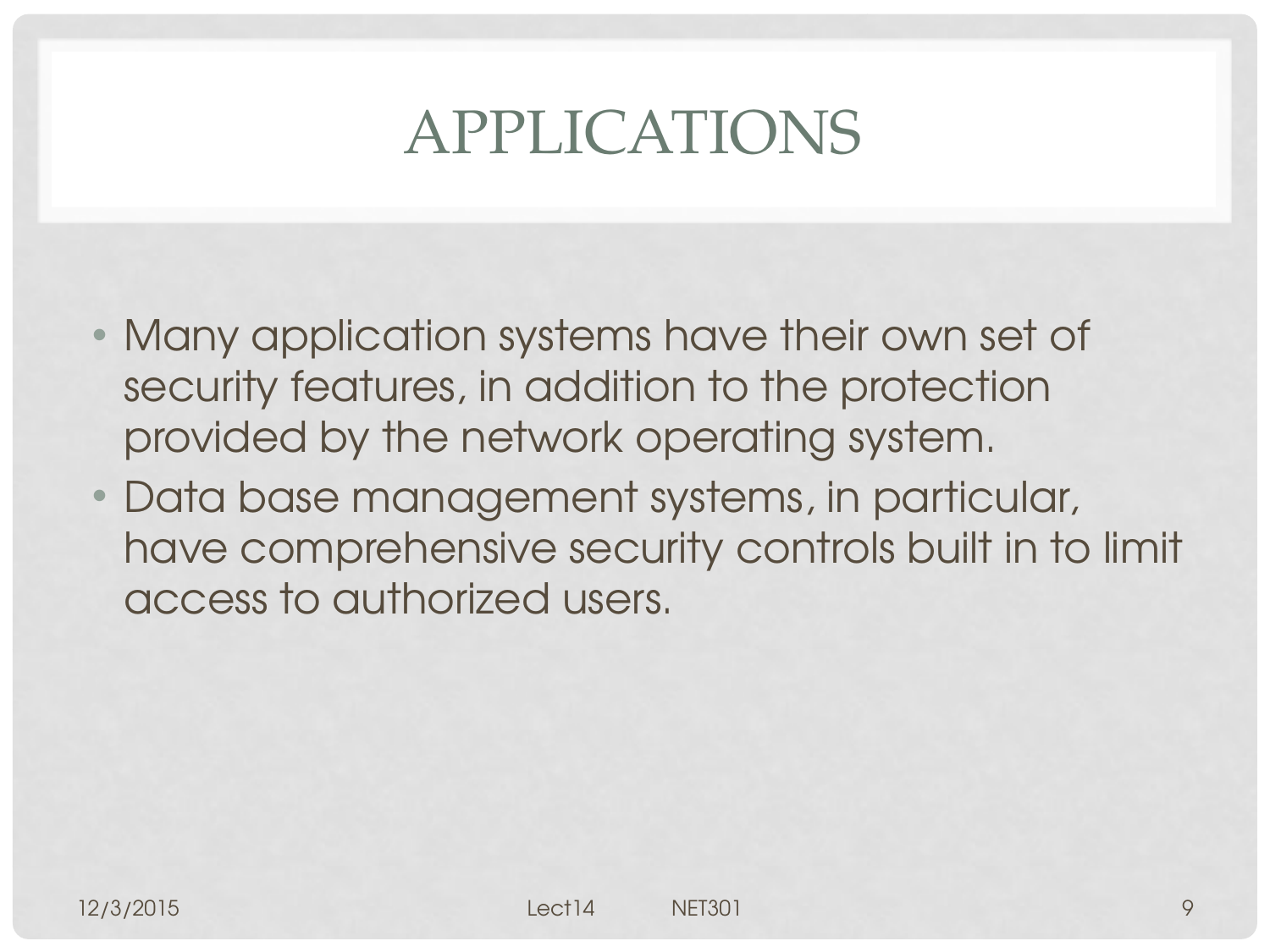

# Applications

Many application systems have their own set of security features, in addition to the protection provided by the network operating system.
Data base management systems, in particular, have comprehensive security controls built in to limit access to authorized users.

12/3/2015
Lect14             NET301
9